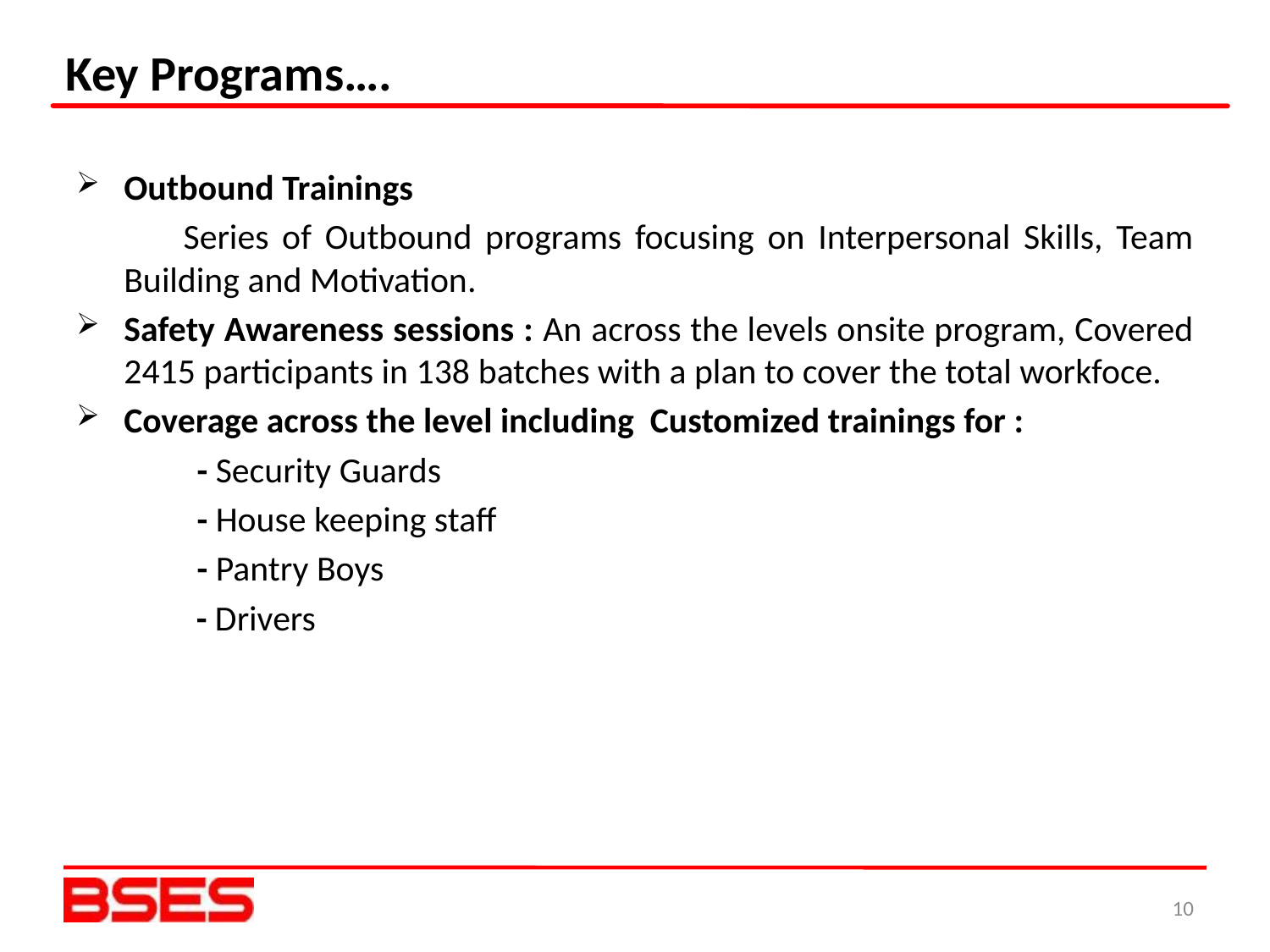

# Key Programs….
Outbound Trainings
        Series of Outbound programs focusing on Interpersonal Skills, Team Building and Motivation.
Safety Awareness sessions : An across the levels onsite program, Covered 2415 participants in 138 batches with a plan to cover the total workfoce.
Coverage across the level including  Customized trainings for :
               - Security Guards
               - House keeping staff
               - Pantry Boys
	         - Drivers

10